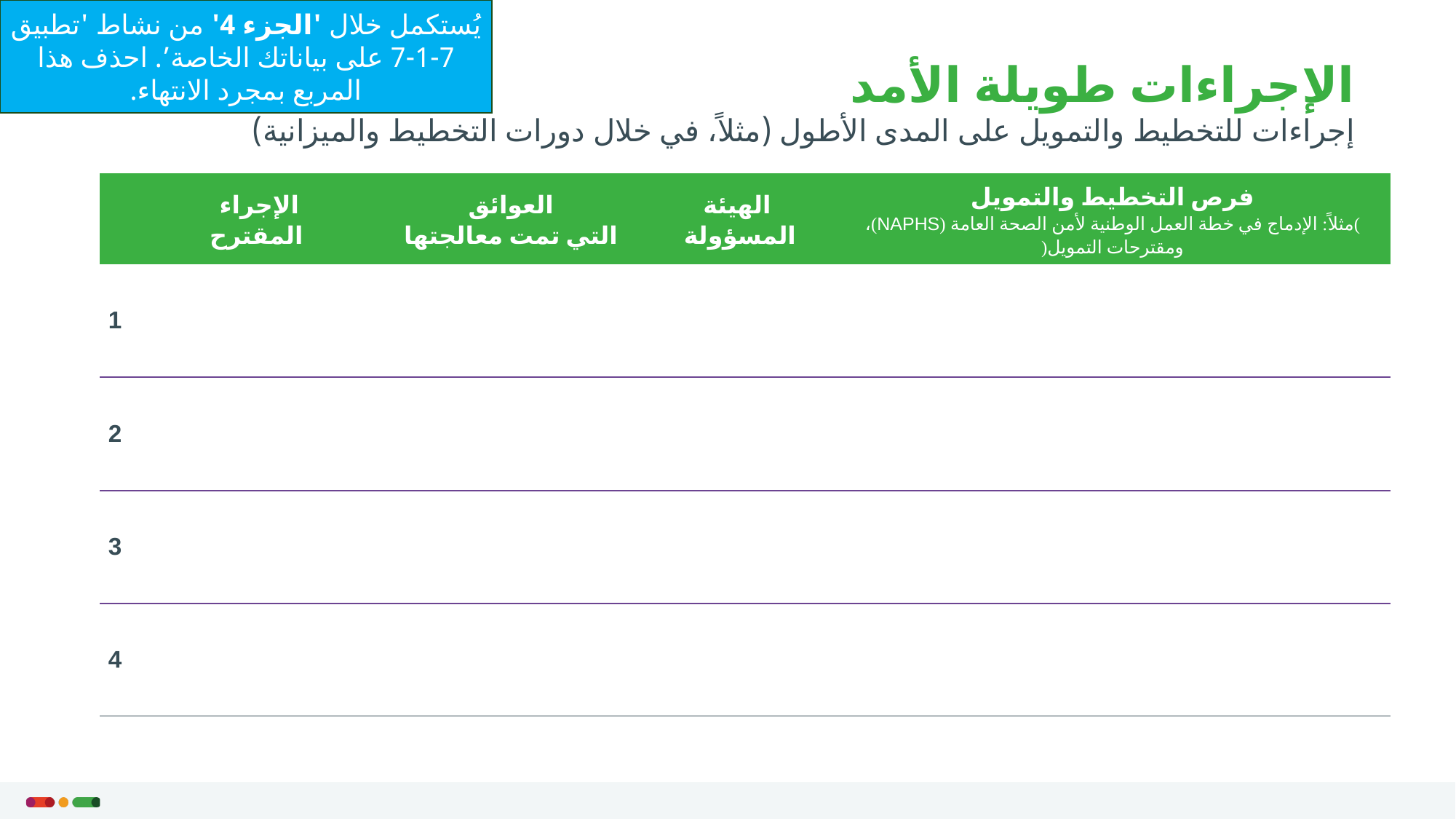

يُستكمل خلال 'الجزء 4' من نشاط 'تطبيق 7-1-7 على بياناتك الخاصة’. احذف هذا المربع بمجرد الانتهاء.
# الإجراءات طويلة الأمد إجراءات للتخطيط والتمويل على المدى الأطول (مثلاً، في خلال دورات التخطيط والميزانية)
|  | الإجراء المقترح | العوائق التي تمت معالجتها | الهيئة المسؤولة | فرص التخطيط والتمويل )مثلاً: الإدماج في خطة العمل الوطنية لأمن الصحة العامة (NAPHS)، ومقترحات التمويل( |
| --- | --- | --- | --- | --- |
| 1 |  |  |  |  |
| 2 |  |  |  |  |
| 3 |  |  |  |  |
| 4 |  |  |  |  |